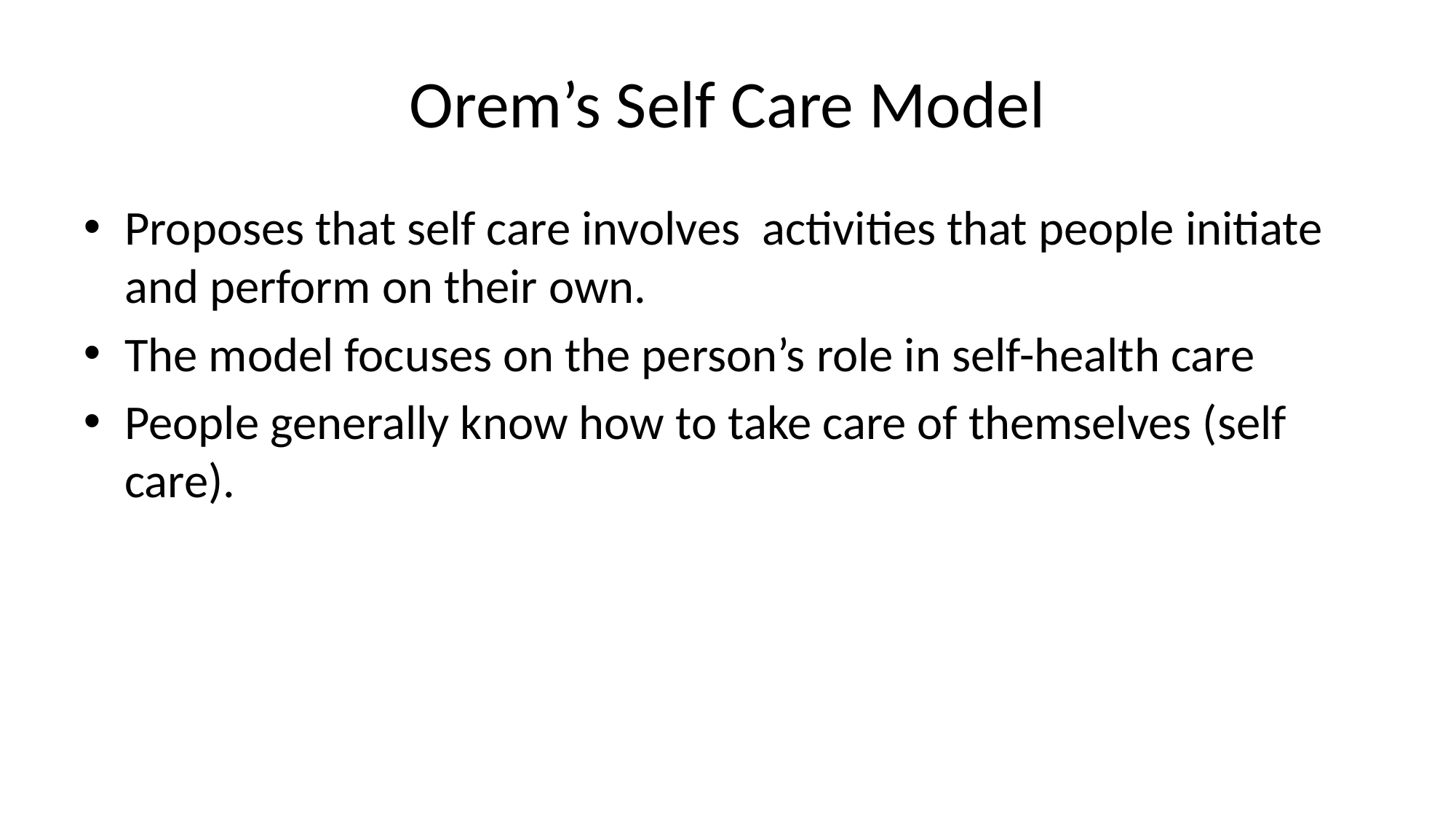

# Orem’s Self Care Model
Proposes that self care involves  activities that people initiate and perform on their own.
The model focuses on the person’s role in self-health care
People generally know how to take care of themselves (self care).